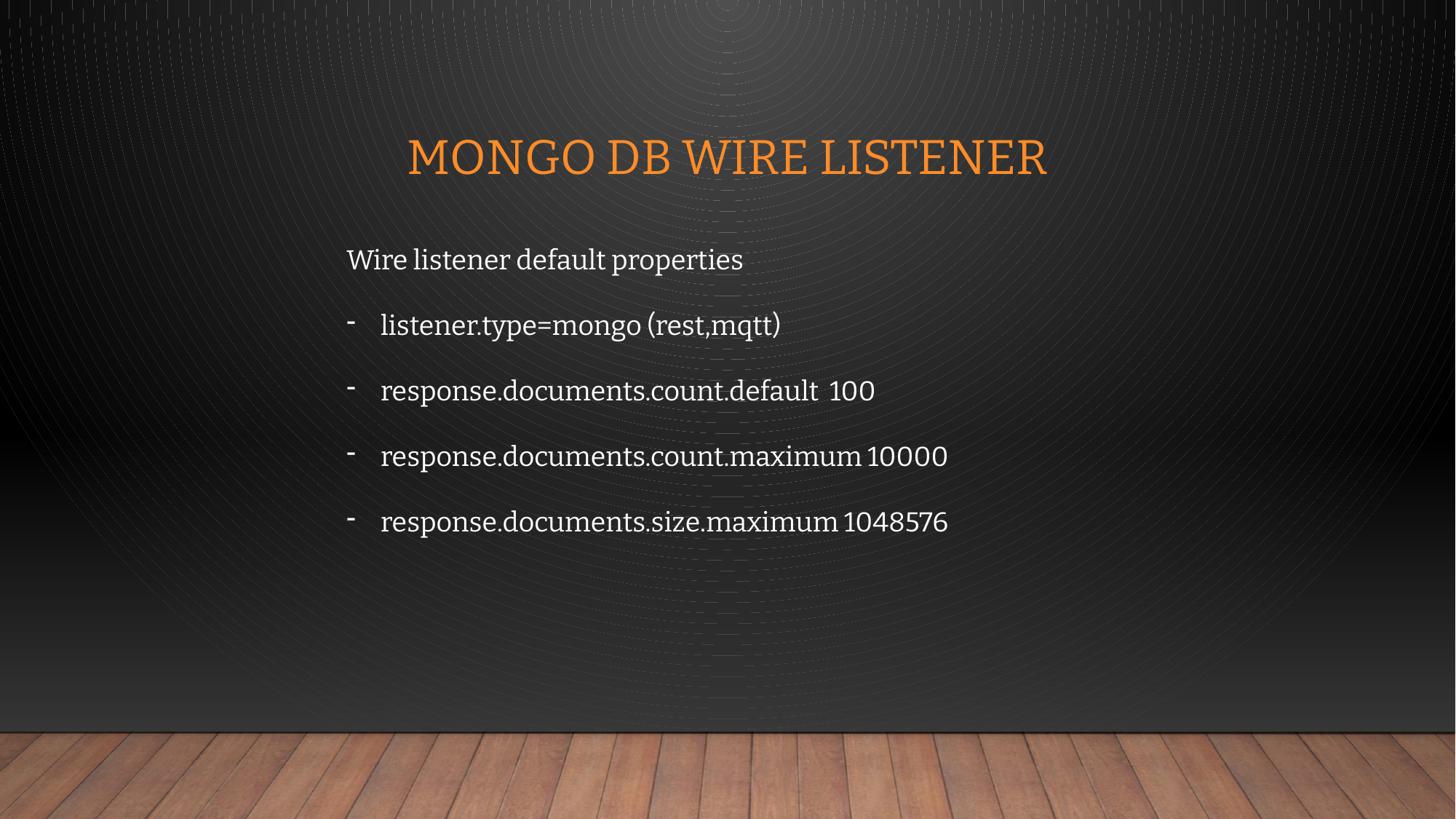

# MONGO DB WIRE LISTENER
Wire listener default properties

listener.type=mongo (rest,mqtt)

response.documents.count.default  100

response.documents.count.maximum 10000

response.documents.size.maximum 1048576